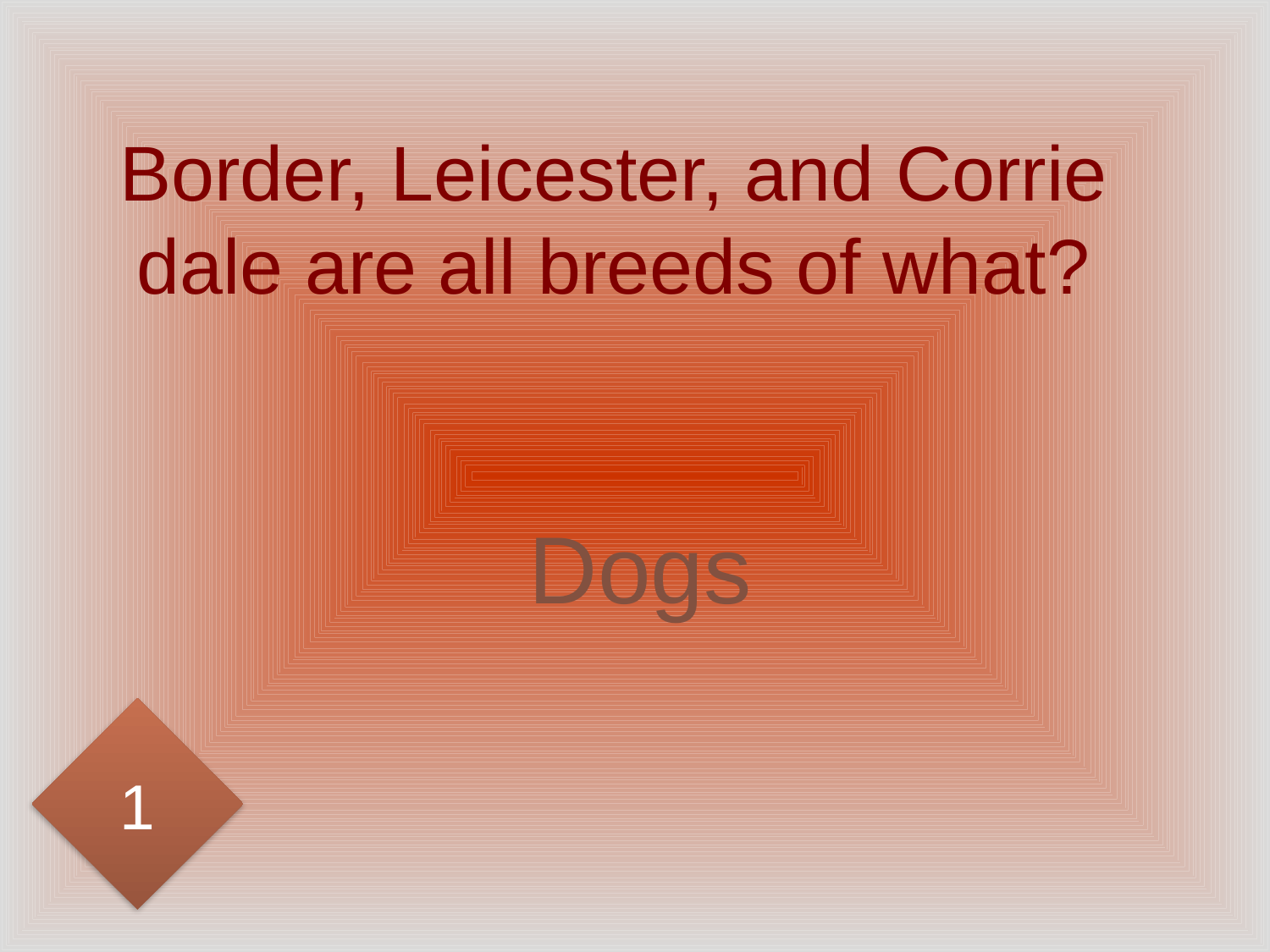

# Border, Leicester, and Corrie dale are all breeds of what?
Dogs
1